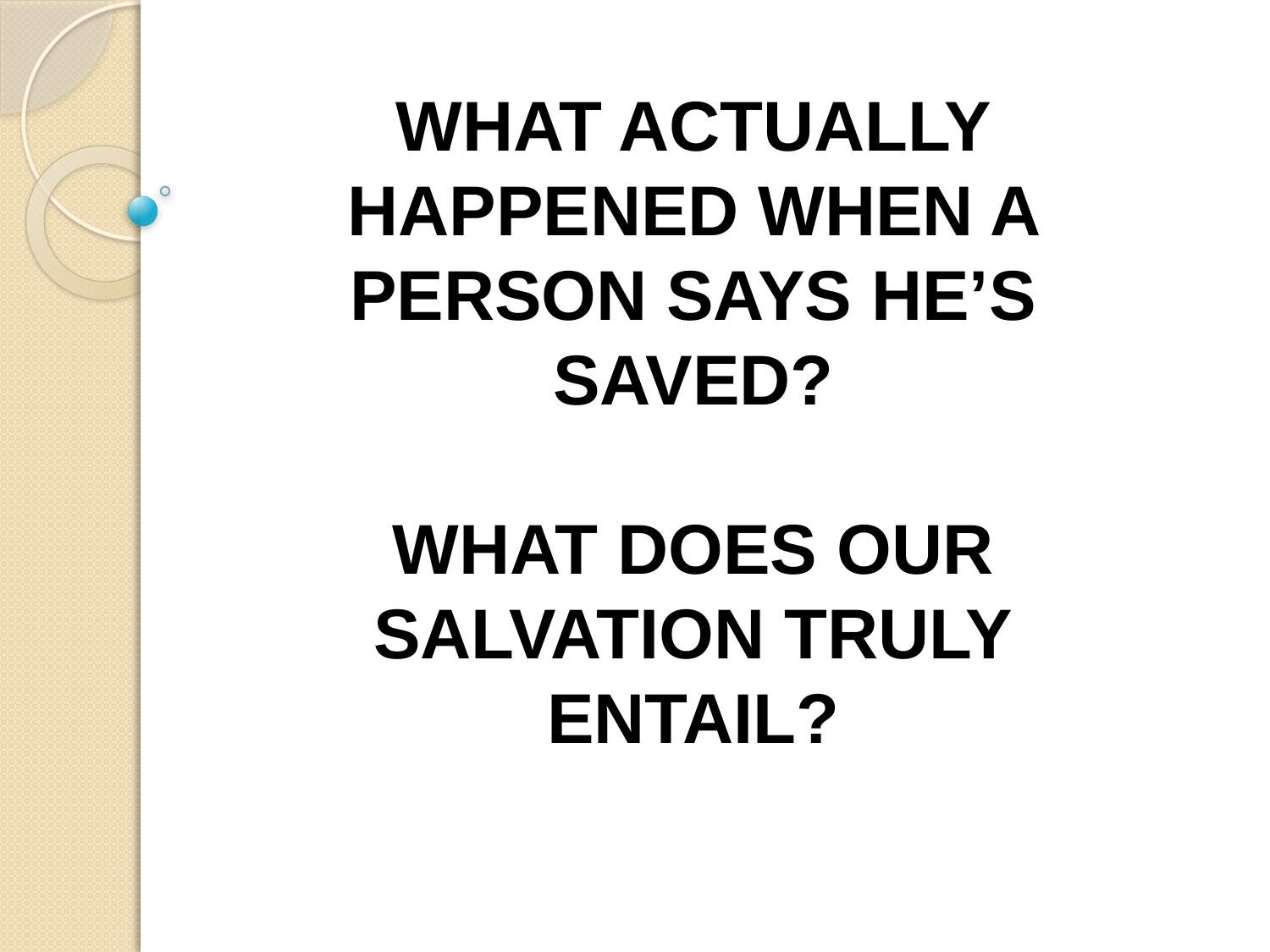

WHAT ACTUALLY HAPPENED WHEN A PERSON SAYS HE’S SAVED?

WHAT DOES OUR SALVATION TRULY
ENTAIL?